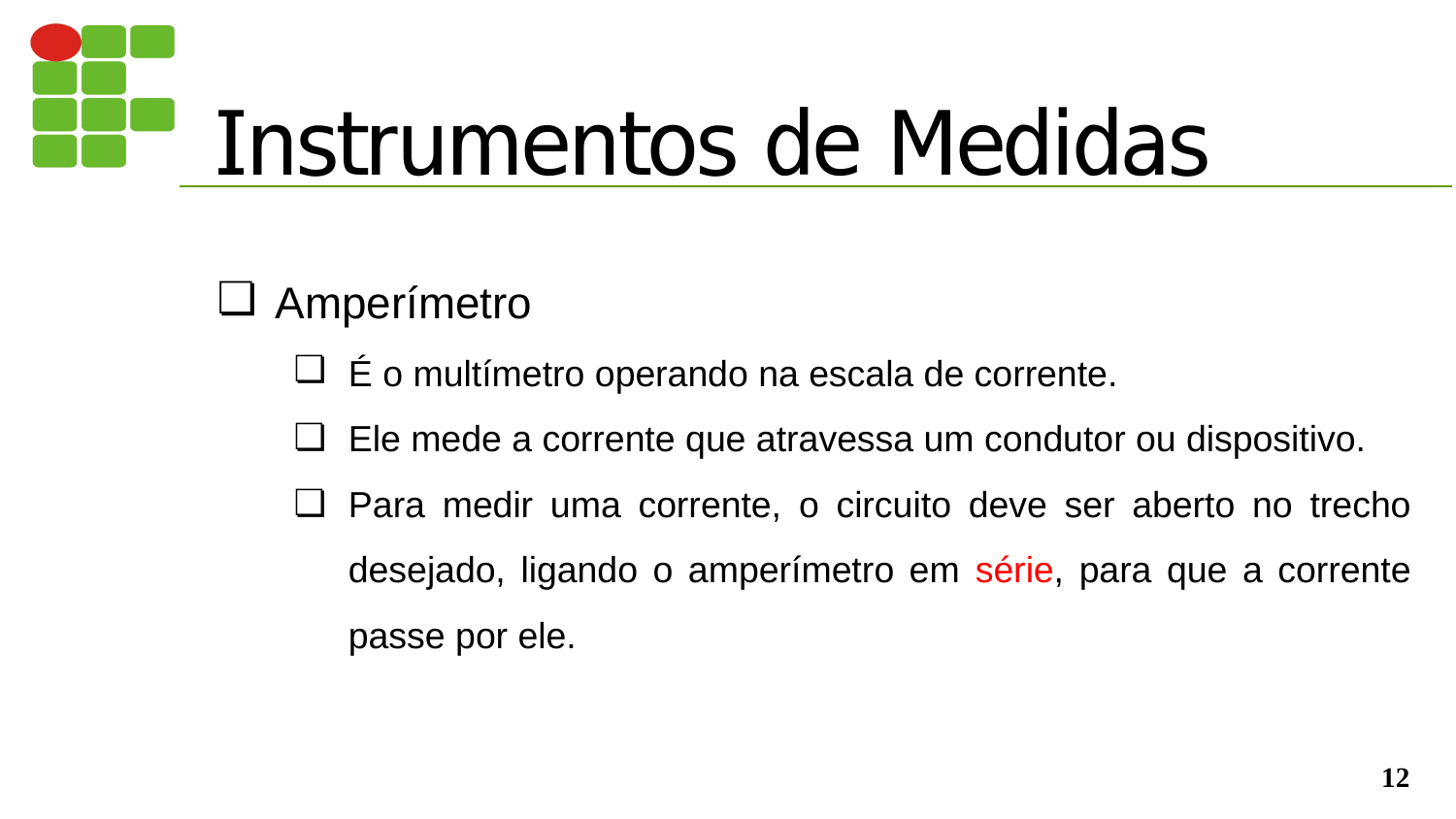

# Instrumentos de Medidas
Amperímetro
É o multímetro operando na escala de corrente.
Ele mede a corrente que atravessa um condutor ou dispositivo.
Para medir uma corrente, o circuito deve ser aberto no trecho desejado, ligando o amperímetro em série, para que a corrente passe por ele.
12